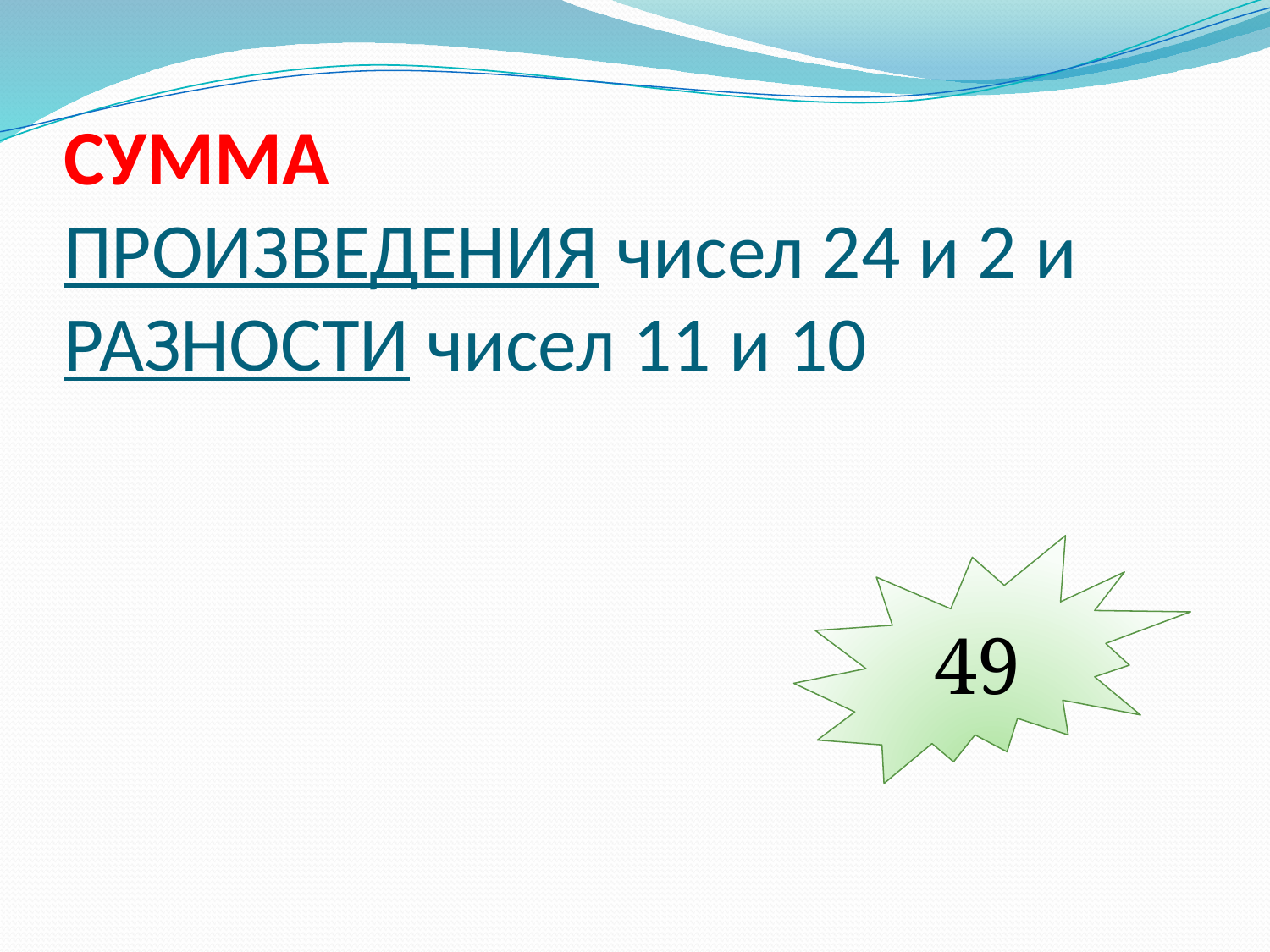

# СУММА  ПРОИЗВЕДЕНИЯ чисел 24 и 2 и  РАЗНОСТИ чисел 11 и 10
49